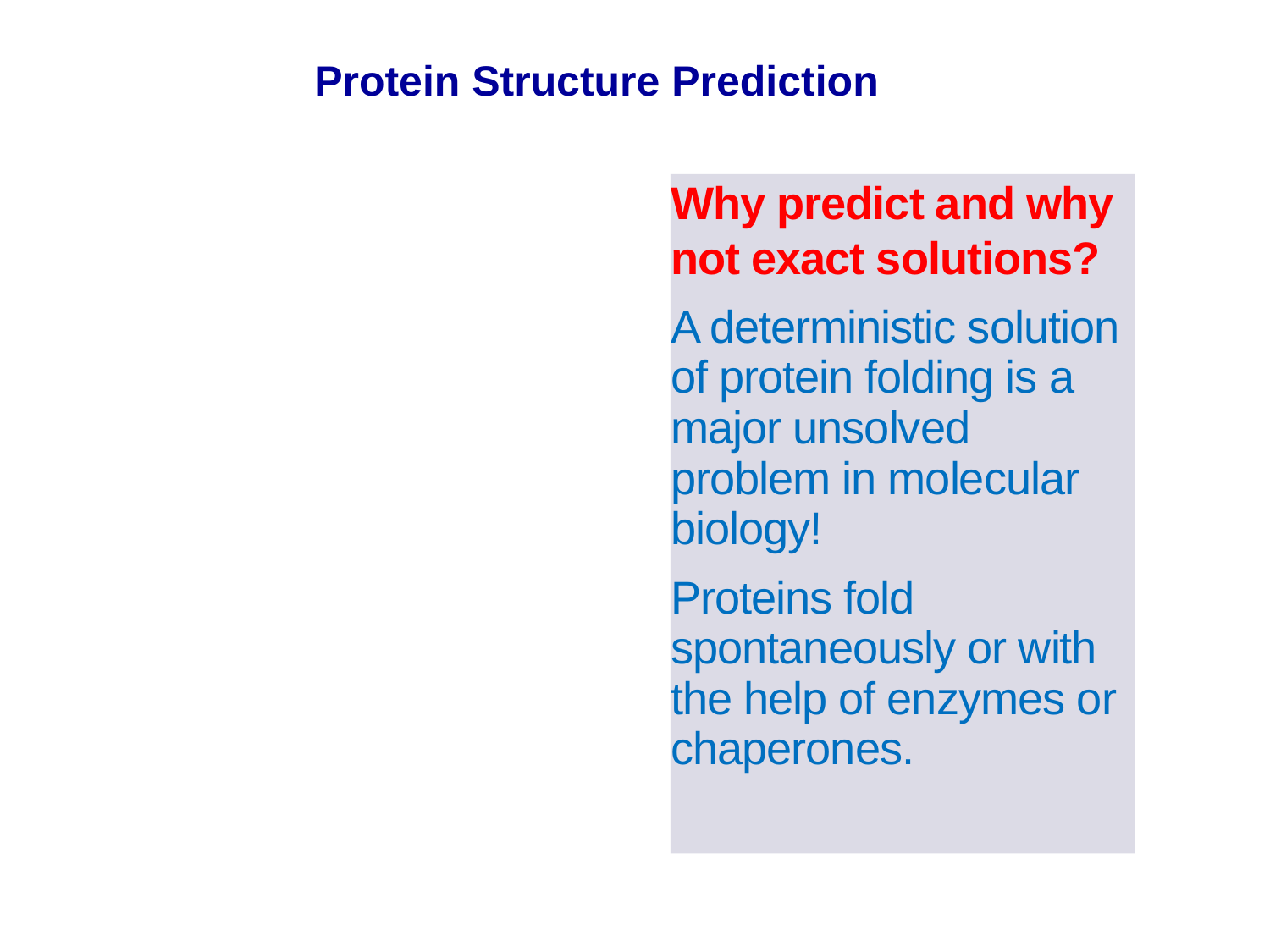

Protein Structure Prediction
Why predict and why not exact solutions?
A deterministic solution of protein folding is a major unsolved problem in molecular biology!
Proteins fold spontaneously or with the help of enzymes or chaperones.